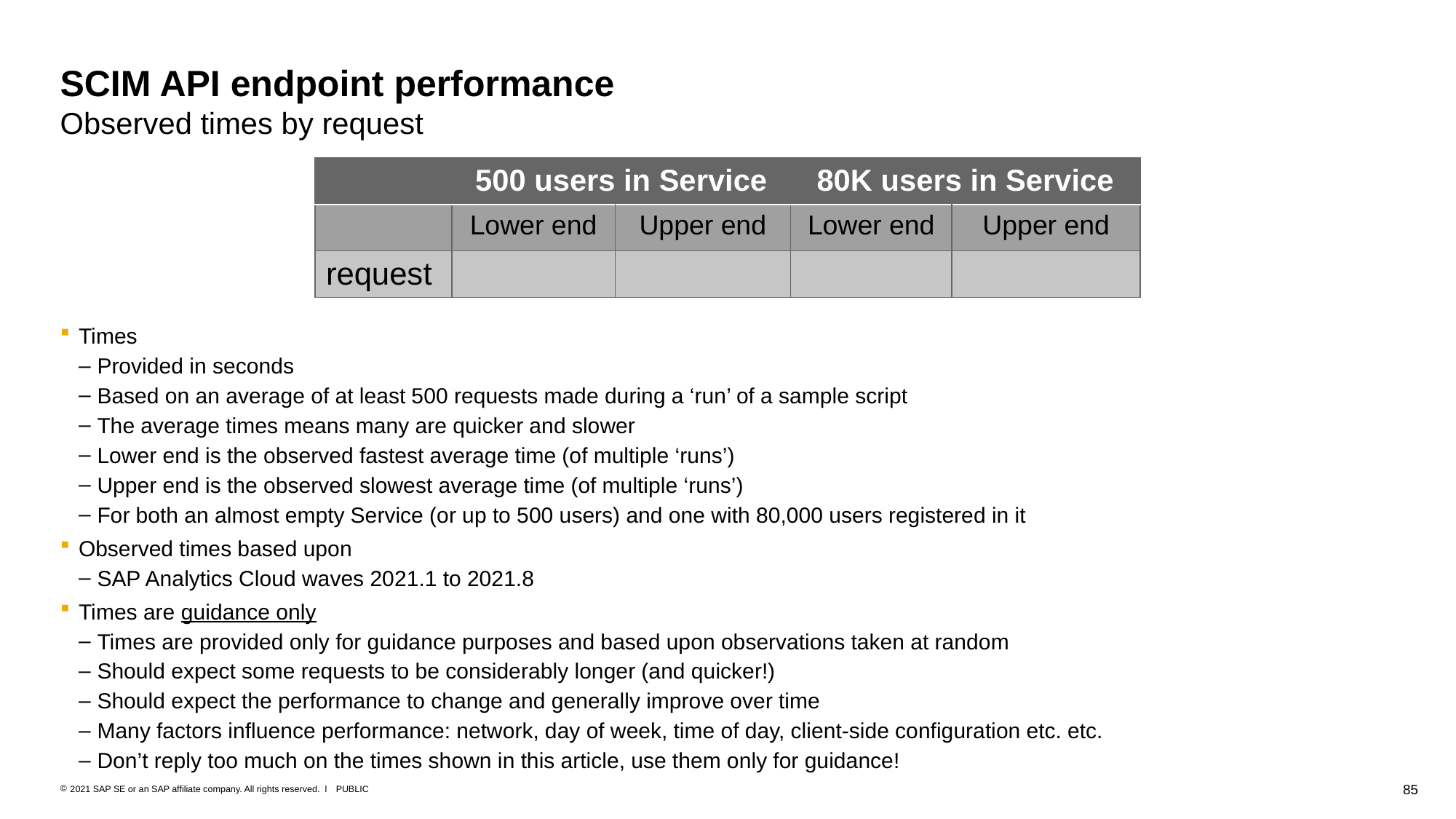

# SCIM API endpoint performance Observed times by request
|  | 500 users in Service |  | 80K users in Service |  |
| --- | --- | --- | --- | --- |
|  | Lower end | Upper end | Lower end | Upper end |
| request |  |  |  |  |
Times
Provided in seconds
Based on an average of at least 500 requests made during a ‘run’ of a sample script
The average times means many are quicker and slower
Lower end is the observed fastest average time (of multiple ‘runs’)
Upper end is the observed slowest average time (of multiple ‘runs’)
For both an almost empty Service (or up to 500 users) and one with 80,000 users registered in it
Observed times based upon
SAP Analytics Cloud waves 2021.1 to 2021.8
Times are guidance only
Times are provided only for guidance purposes and based upon observations taken at random
Should expect some requests to be considerably longer (and quicker!)
Should expect the performance to change and generally improve over time
Many factors influence performance: network, day of week, time of day, client-side configuration etc. etc.
Don’t reply too much on the times shown in this article, use them only for guidance!